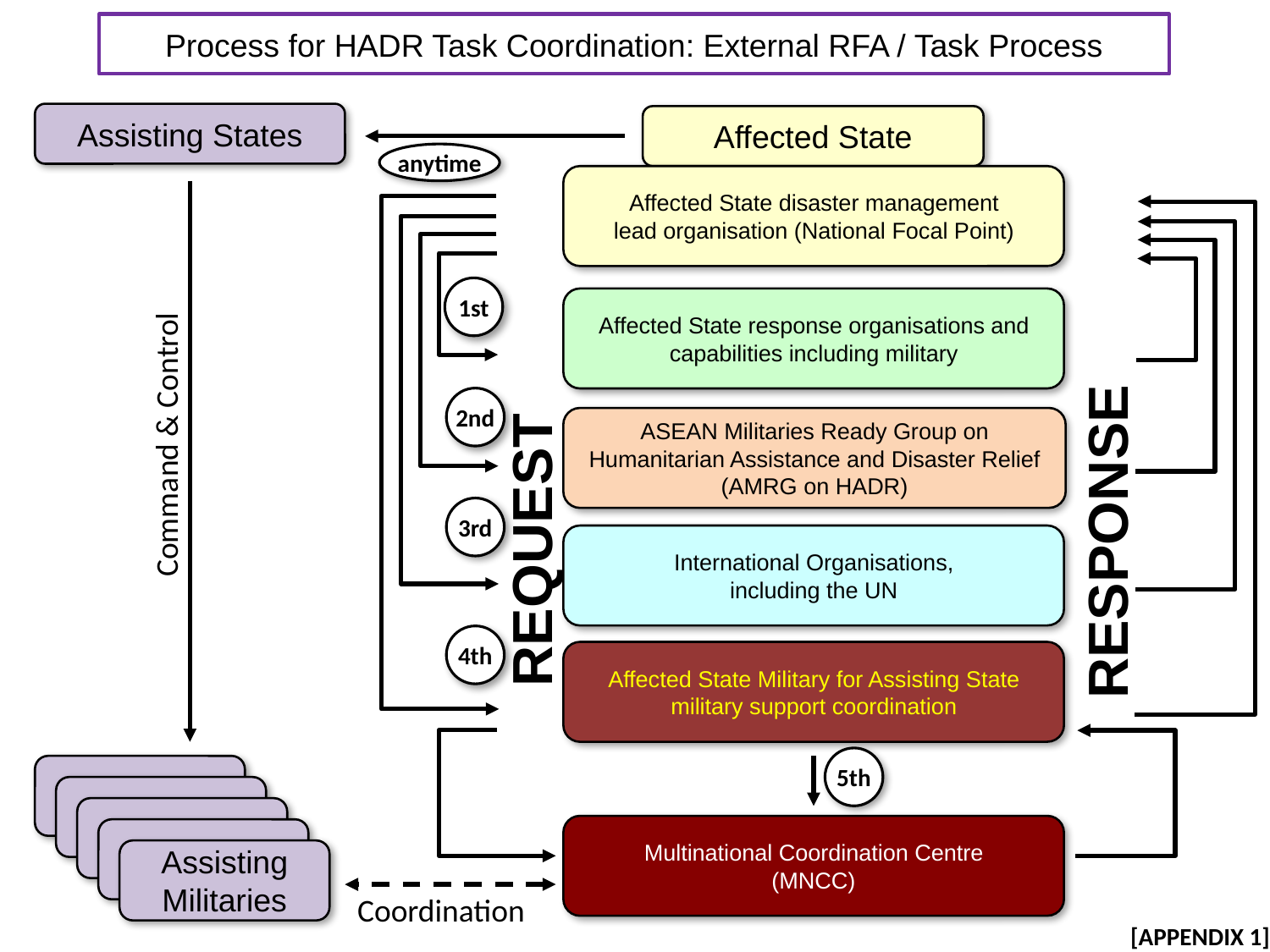

Process for HADR Task Coordination: External RFA / Task Process
Assisting States
Affected State
anytime
Affected State disaster management
lead organisation (National Focal Point)

1st
Affected State response organisations and
capabilities including military
2nd
ASEAN Militaries Ready Group on
Humanitarian Assistance and Disaster Relief
(AMRG on HADR)
Command & Control
REQUEST
RESPONSE
3rd
International Organisations,
including the UN
4th
Affected State Military for Assisting State
military support coordination

5th

Multinational Coordination Centre
(MNCC)

Assisting Militaries
Coordination
[APPENDIX 1]